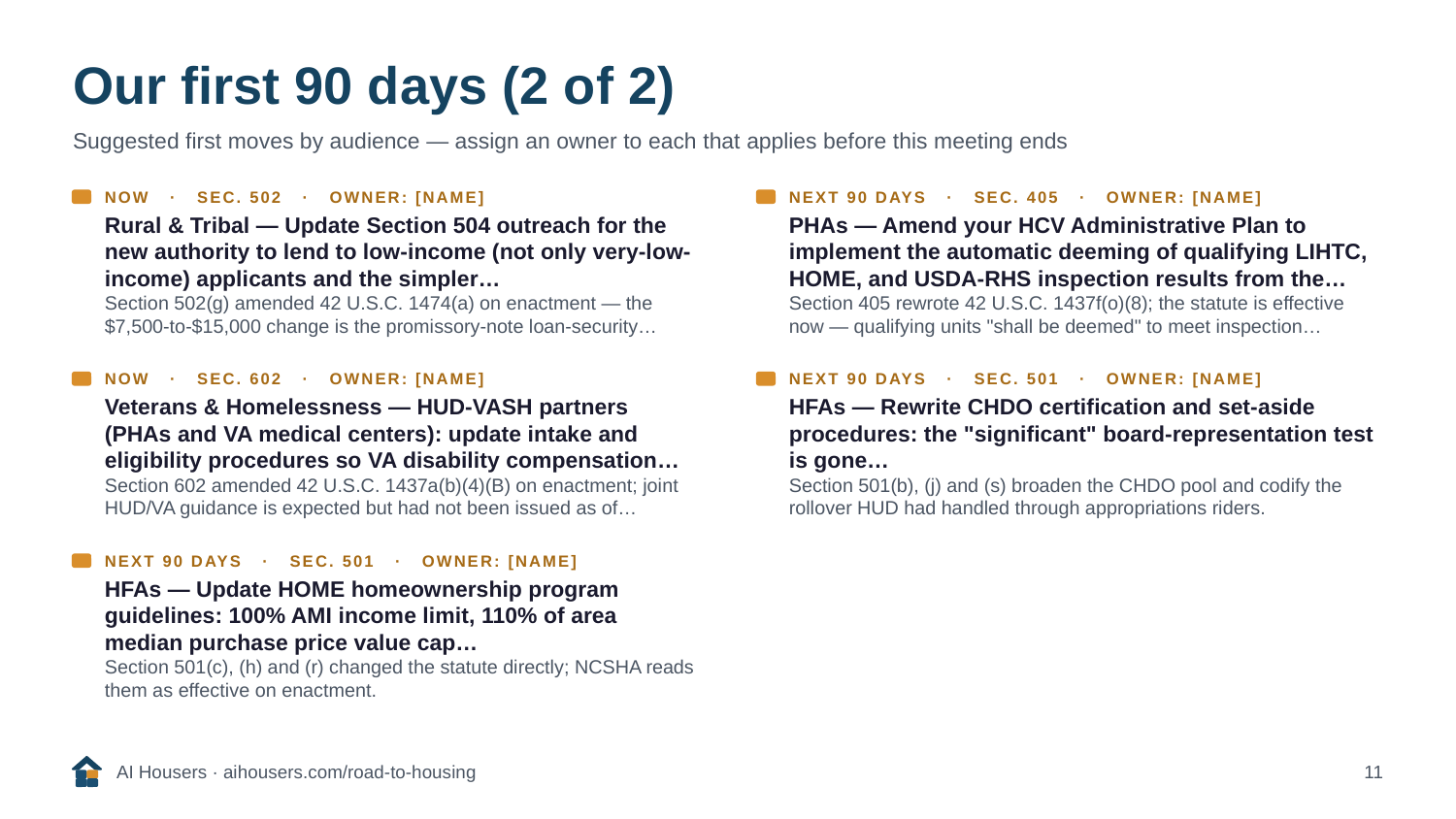

Our first 90 days (2 of 2)
Suggested first moves by audience — assign an owner to each that applies before this meeting ends
NOW   ·   SEC. 502   ·   OWNER: [NAME]
NEXT 90 DAYS   ·   SEC. 405   ·   OWNER: [NAME]

Rural & Tribal — Update Section 504 outreach for the new authority to lend to low-income (not only very-low-income) applicants and the simpler…
Section 502(g) amended 42 U.S.C. 1474(a) on enactment — the $7,500-to-$15,000 change is the promissory-note loan-security…
PHAs — Amend your HCV Administrative Plan to implement the automatic deeming of qualifying LIHTC, HOME, and USDA-RHS inspection results from the…
Section 405 rewrote 42 U.S.C. 1437f(o)(8); the statute is effective now — qualifying units "shall be deemed" to meet inspection…
NOW   ·   SEC. 602   ·   OWNER: [NAME]
NEXT 90 DAYS   ·   SEC. 501   ·   OWNER: [NAME]

Veterans & Homelessness — HUD-VASH partners (PHAs and VA medical centers): update intake and eligibility procedures so VA disability compensation…
Section 602 amended 42 U.S.C. 1437a(b)(4)(B) on enactment; joint HUD/VA guidance is expected but had not been issued as of…
HFAs — Rewrite CHDO certification and set-aside procedures: the "significant" board-representation test is gone…
Section 501(b), (j) and (s) broaden the CHDO pool and codify the rollover HUD had handled through appropriations riders.
NEXT 90 DAYS   ·   SEC. 501   ·   OWNER: [NAME]

HFAs — Update HOME homeownership program guidelines: 100% AMI income limit, 110% of area median purchase price value cap…
Section 501(c), (h) and (r) changed the statute directly; NCSHA reads them as effective on enactment.
AI Housers · aihousers.com/road-to-housing
11